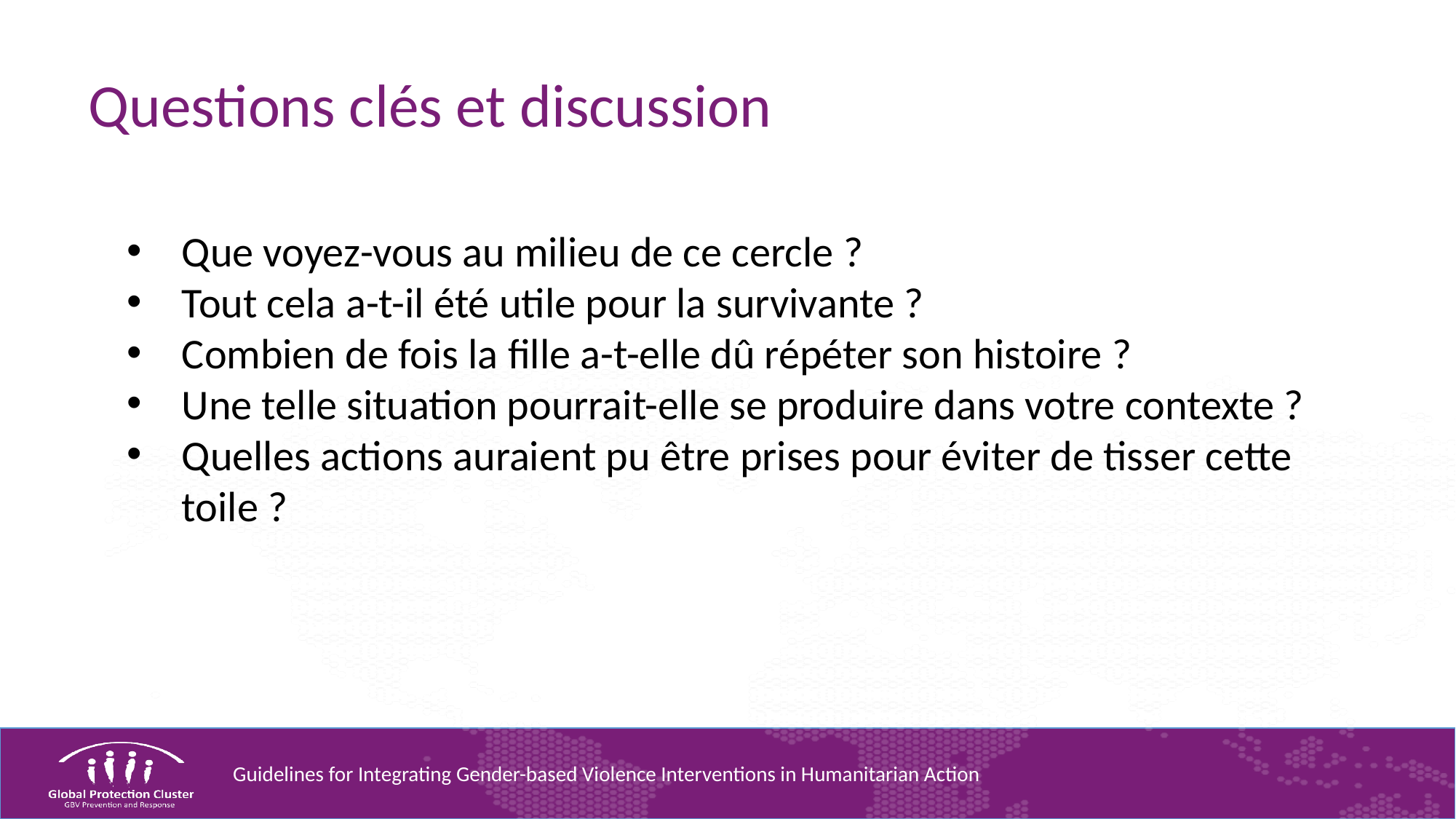

# Questions clés et discussion
Que voyez-vous au milieu de ce cercle ?
Tout cela a-t-il été utile pour la survivante ?
Combien de fois la fille a-t-elle dû répéter son histoire ?
Une telle situation pourrait-elle se produire dans votre contexte ?
Quelles actions auraient pu être prises pour éviter de tisser cette toile ?